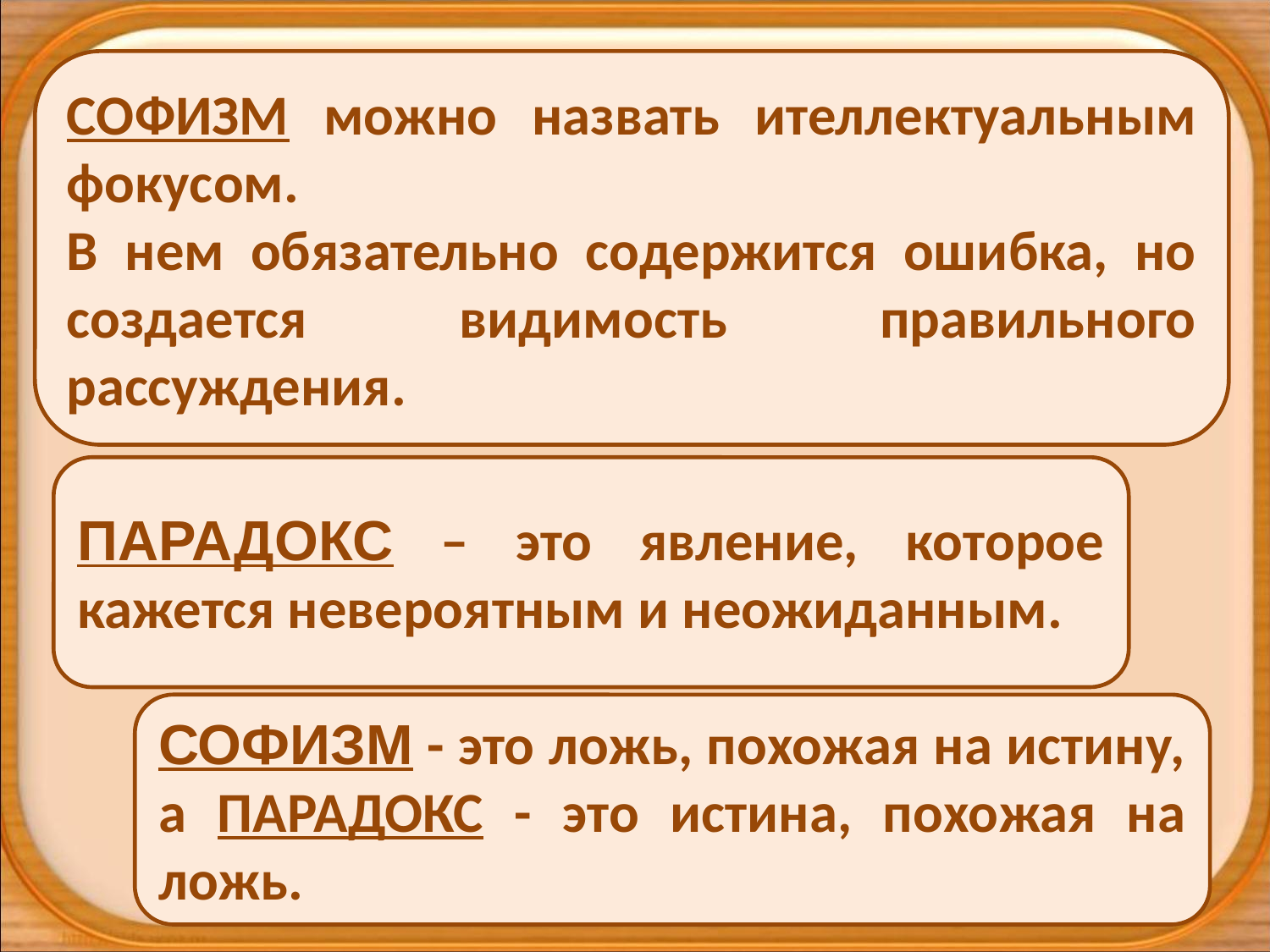

СОФИЗМ можно назвать ителлектуальным фокусом.
В нем обязательно содержится ошибка, но создается видимость правильного рассуждения.
ПАРАДОКС – это явление, которое кажется невероятным и неожиданным.
СОФИЗМ - это ложь, похожая на истину, а ПАРАДОКС - это истина, похожая на ложь.